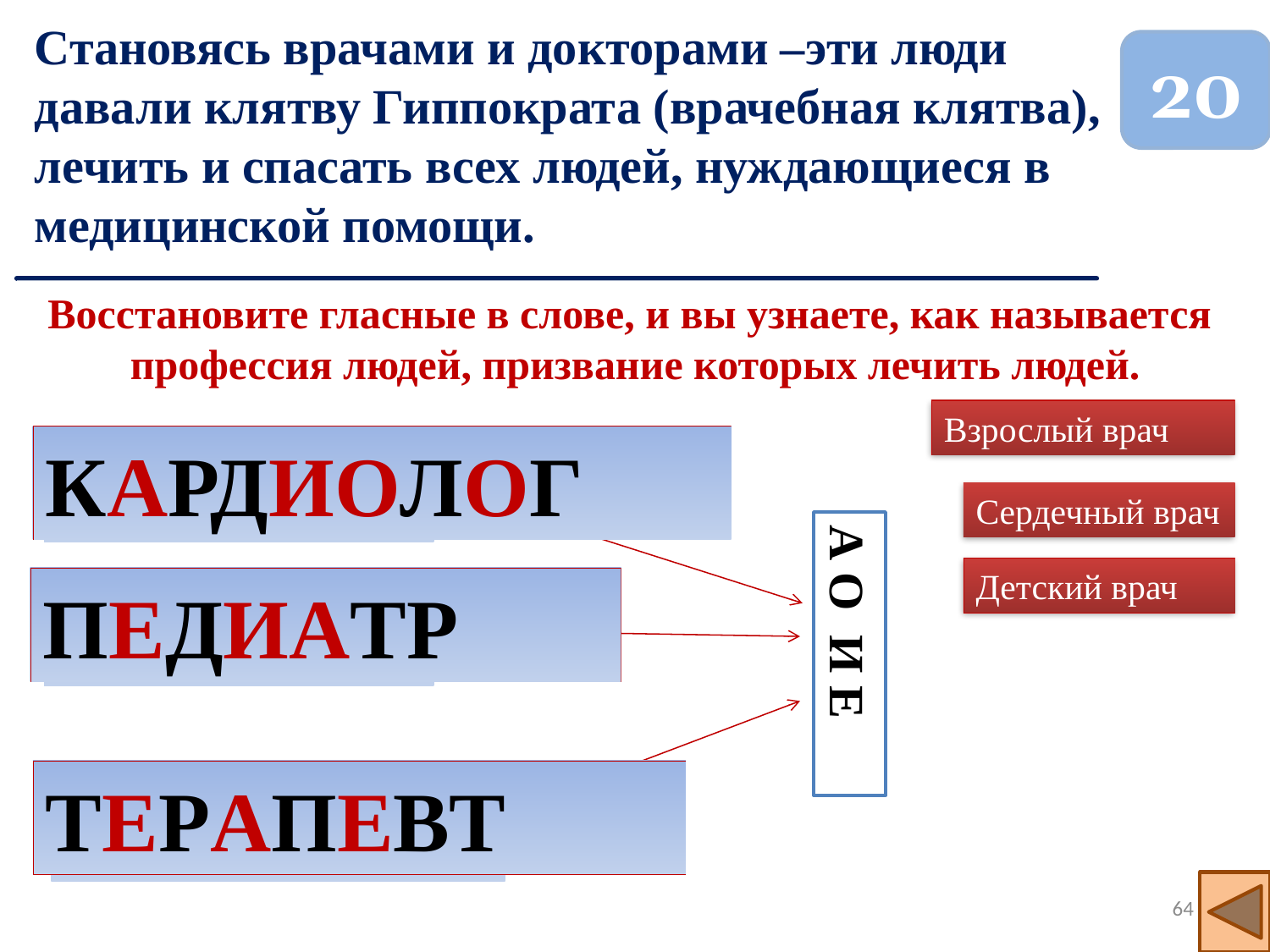

Становясь врачами и докторами –эти люди давали клятву Гиппократа (врачебная клятва), лечить и спасать всех людей, нуждающиеся в медицинской помощи.
20
Восстановите гласные в слове, и вы узнаете, как называется  профессия людей, призвание которых лечить людей.

Взрослый врач
КАРДИОЛОГ
КРДЛГ
Сердечный врач
Детский врач
ПЕДИАТР
ПДТР
А О  И Е
ТЕРАПЕВТ
ТРПВТ

64